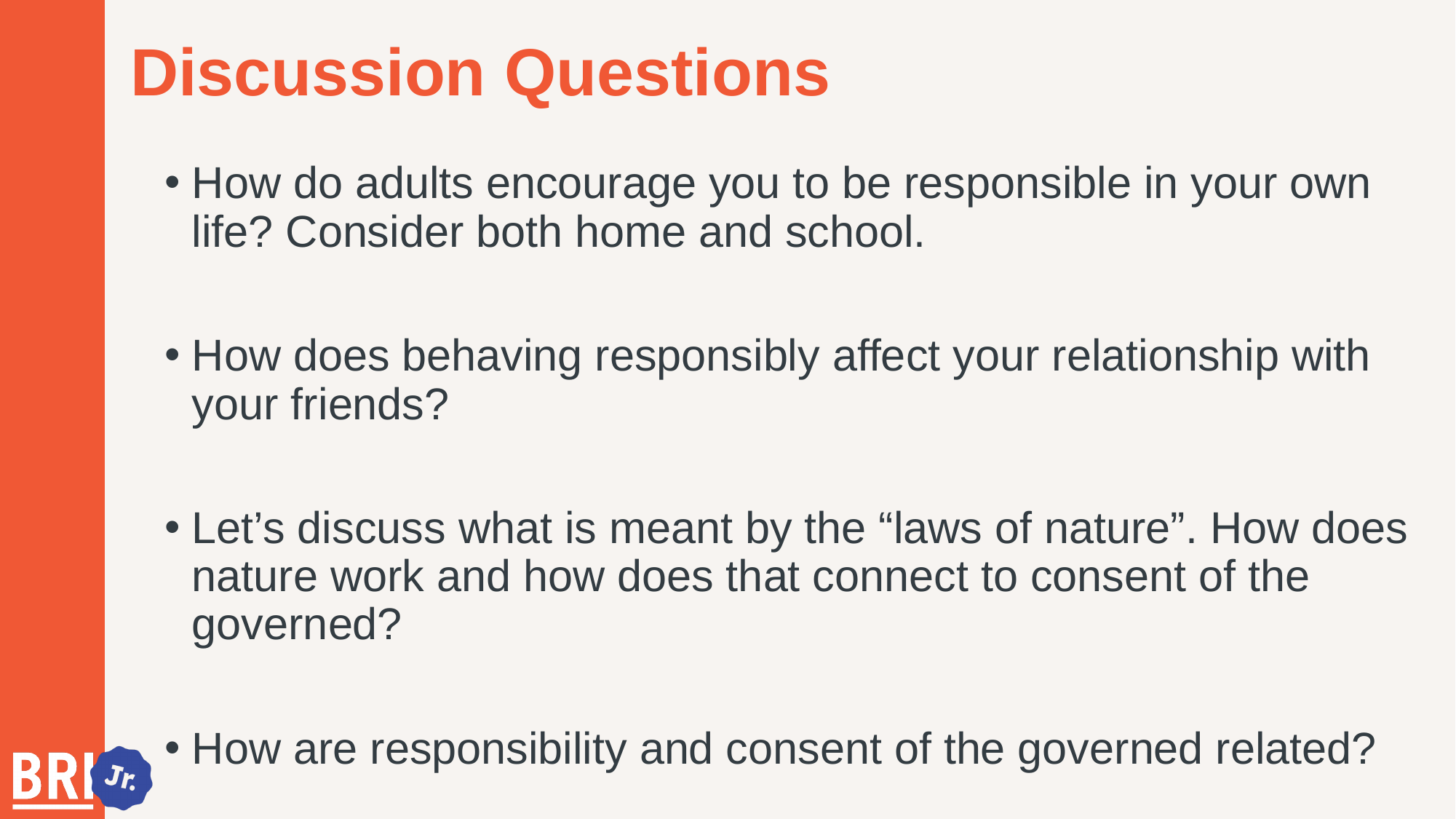

# Discussion Questions
How do adults encourage you to be responsible in your own life? Consider both home and school.

How does behaving responsibly affect your relationship with your friends?

Let’s discuss what is meant by the “laws of nature”. How does nature work and how does that connect to consent of the governed?

How are responsibility and consent of the governed related?